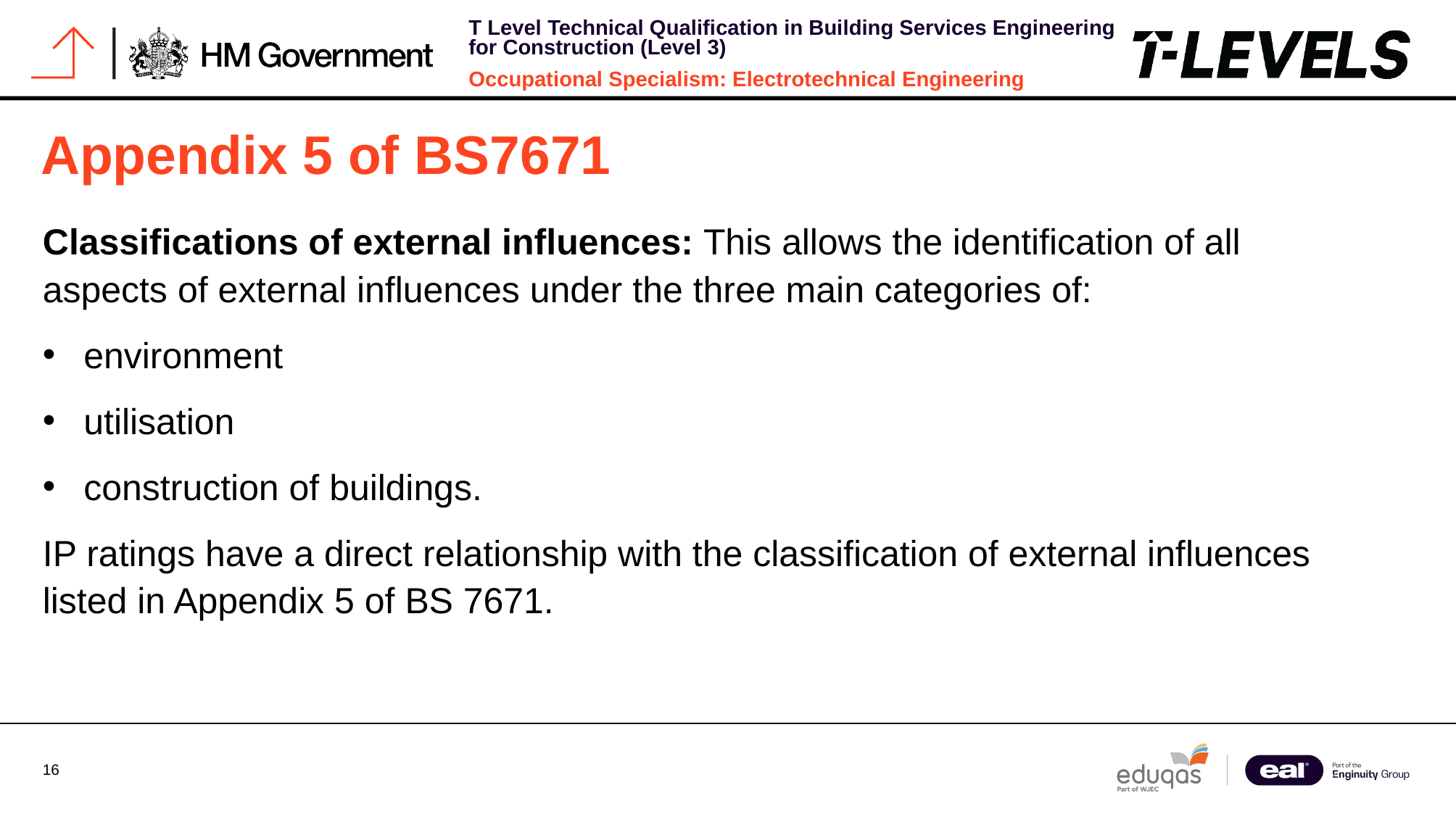

# Appendix 5 of BS7671
Classifications of external influences: This allows the identification of all aspects of external influences under the three main categories of:
environment
utilisation
construction of buildings.
IP ratings have a direct relationship with the classification of external influences listed in Appendix 5 of BS 7671.